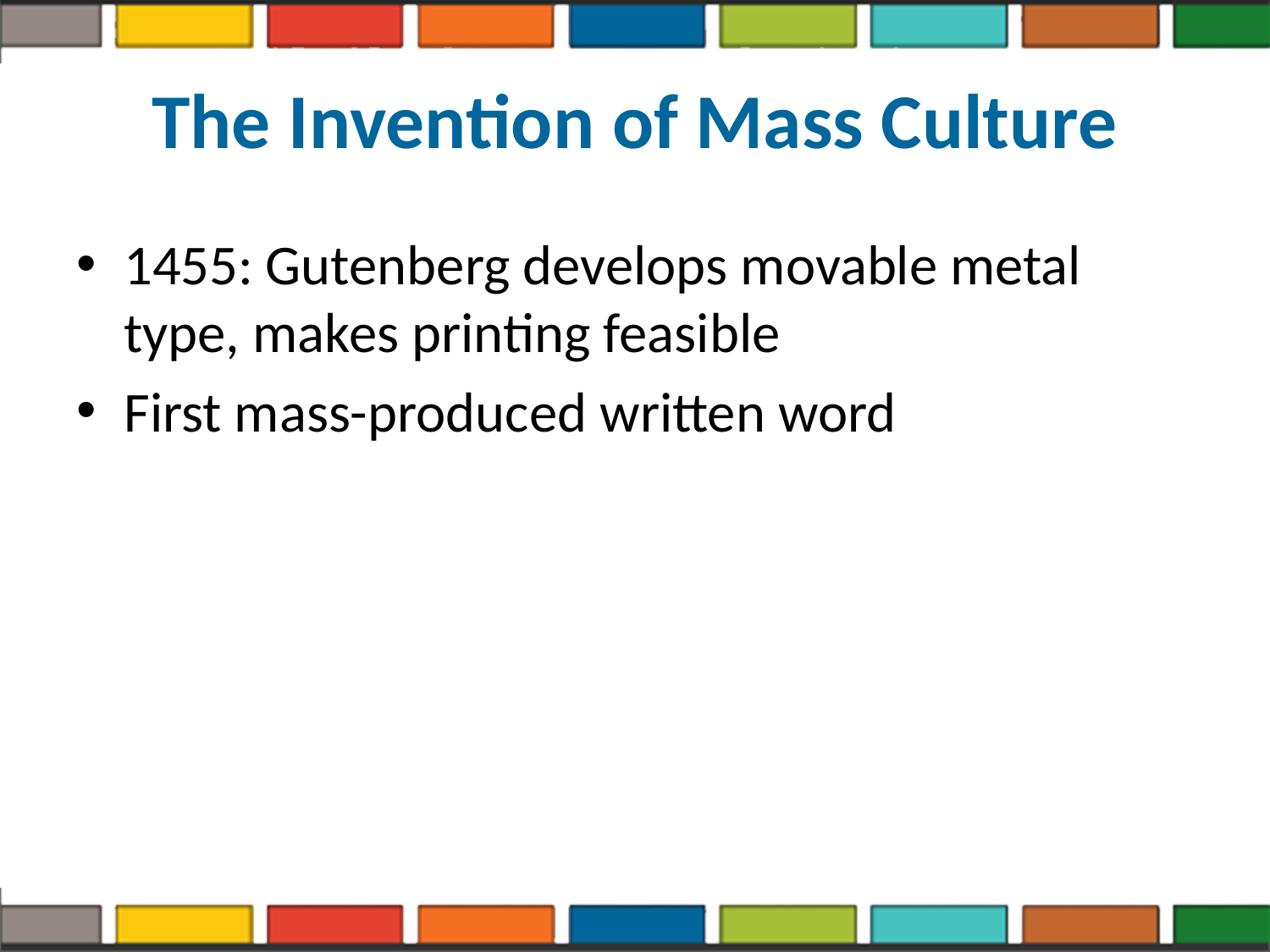

# The Invention of Mass Culture
1455: Gutenberg develops movable metal type, makes printing feasible
First mass-produced written word